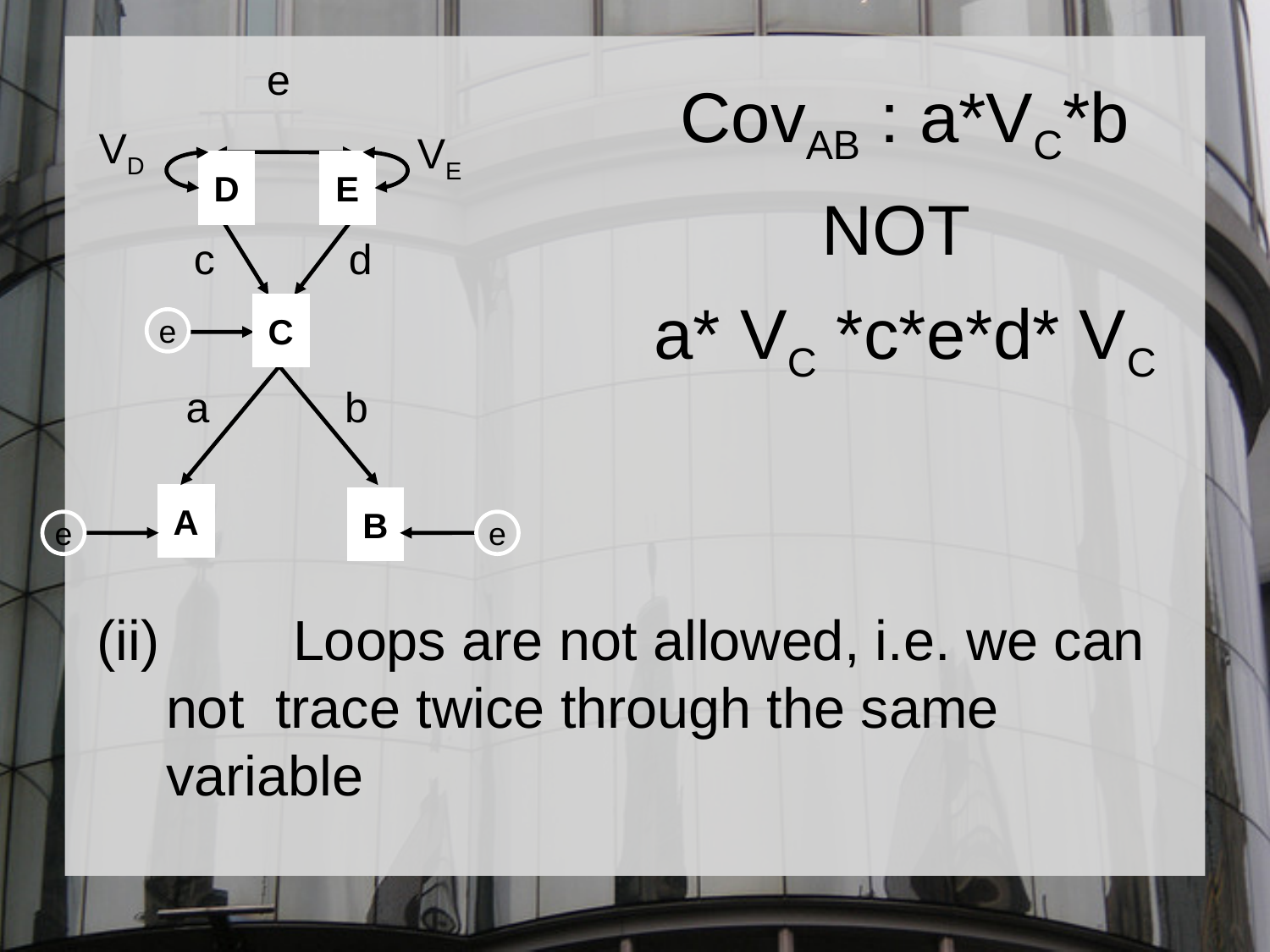

e
VD
VE
D
E

c
d
C
e

a
b
A
B
e
e

CovAB : a*VC*b
NOT
a* VC *c*e*d* VC
(ii)		Loops are not allowed, i.e. we can not  trace twice through the same variable